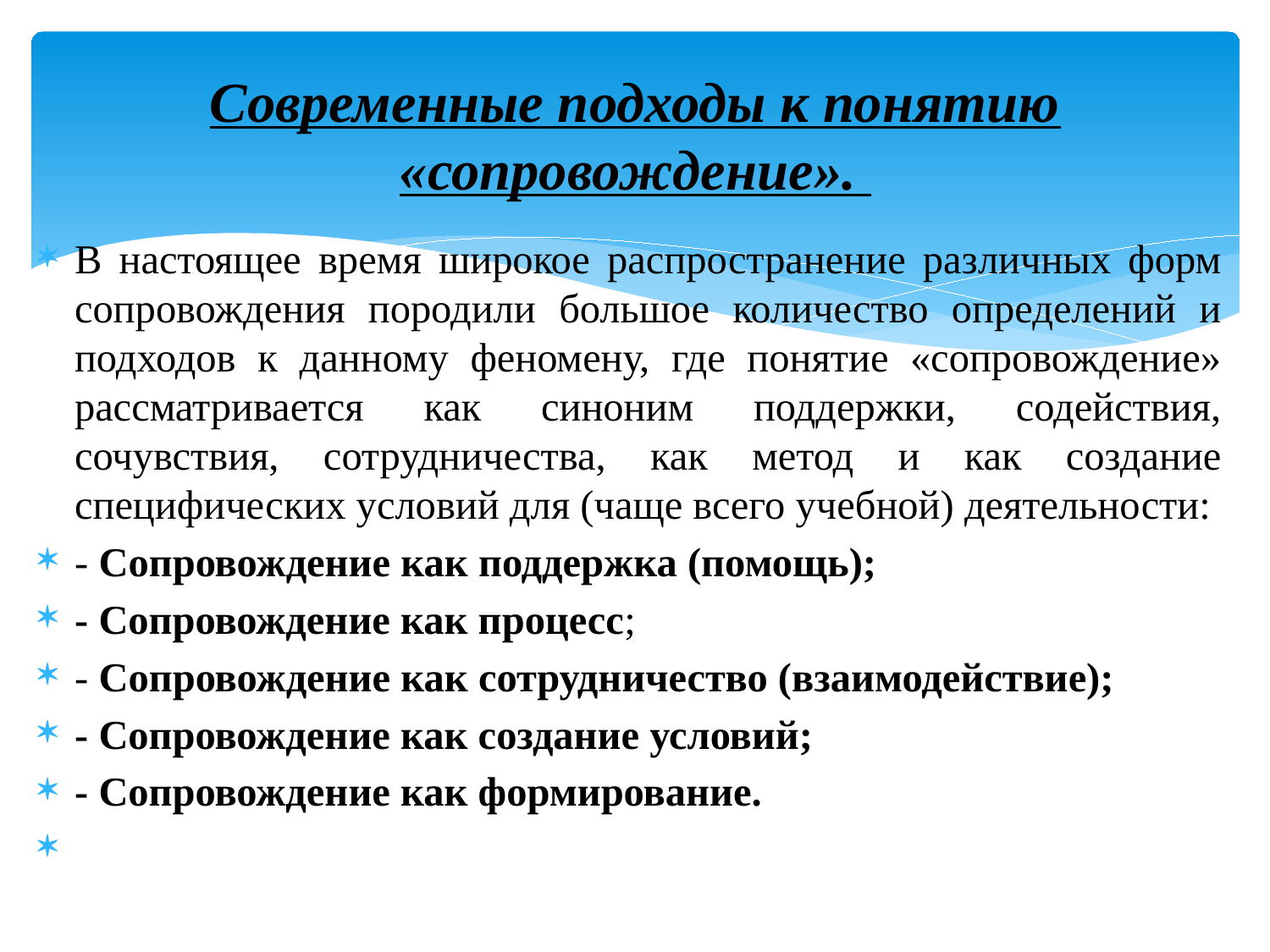

# Современные подходы к понятию «сопровождение».
В настоящее время широкое распространение различных форм сопровождения породили большое количество определений и подходов к данному феномену, где понятие «сопровождение» рассматривается как синоним поддержки, содействия, сочувствия, сотрудничества, как метод и как создание специфических условий для (чаще всего учебной) деятельности:
- Сопровождение как поддержка (помощь);
- Сопровождение как процесс;
- Сопровождение как сотрудничество (взаимодействие);
- Сопровождение как создание условий;
- Сопровождение как формирование.